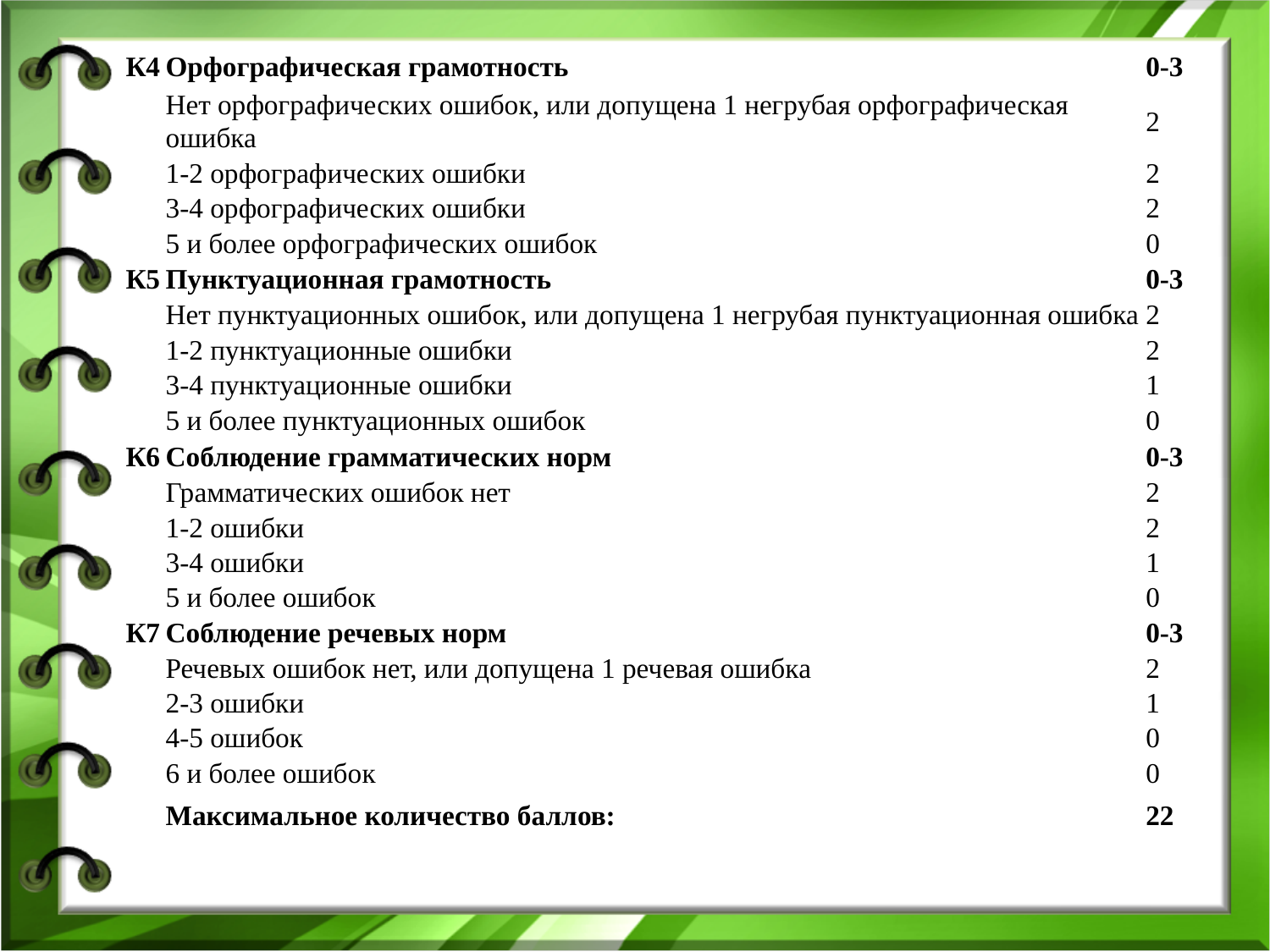

| К4 | Орфографическая грамотность | 0-3 |
| --- | --- | --- |
|  | Нет орфографических ошибок, или допущена 1 негрубая орфографическая ошибка | 2 |
|  | 1-2 орфографических ошибки | 2 |
|  | 3-4 орфографических ошибки | 2 |
|  | 5 и более орфографических ошибок | 0 |
| К5 | Пунктуационная грамотность | 0-3 |
|  | Нет пунктуационных ошибок, или допущена 1 негрубая пунктуационная ошибка | 2 |
|  | 1-2 пунктуационные ошибки | 2 |
|  | 3-4 пунктуационные ошибки | 1 |
|  | 5 и более пунктуационных ошибок | 0 |
| К6 | Соблюдение грамматических норм | 0-3 |
|  | Грамматических ошибок нет | 2 |
|  | 1-2 ошибки | 2 |
|  | 3-4 ошибки | 1 |
|  | 5 и более ошибок | 0 |
| К7 | Соблюдение речевых норм | 0-3 |
|  | Речевых ошибок нет, или допущена 1 речевая ошибка | 2 |
|  | 2-3 ошибки | 1 |
|  | 4-5 ошибок | 0 |
|  | 6 и более ошибок | 0 |
|  | Максимальное количество баллов: | 22 |